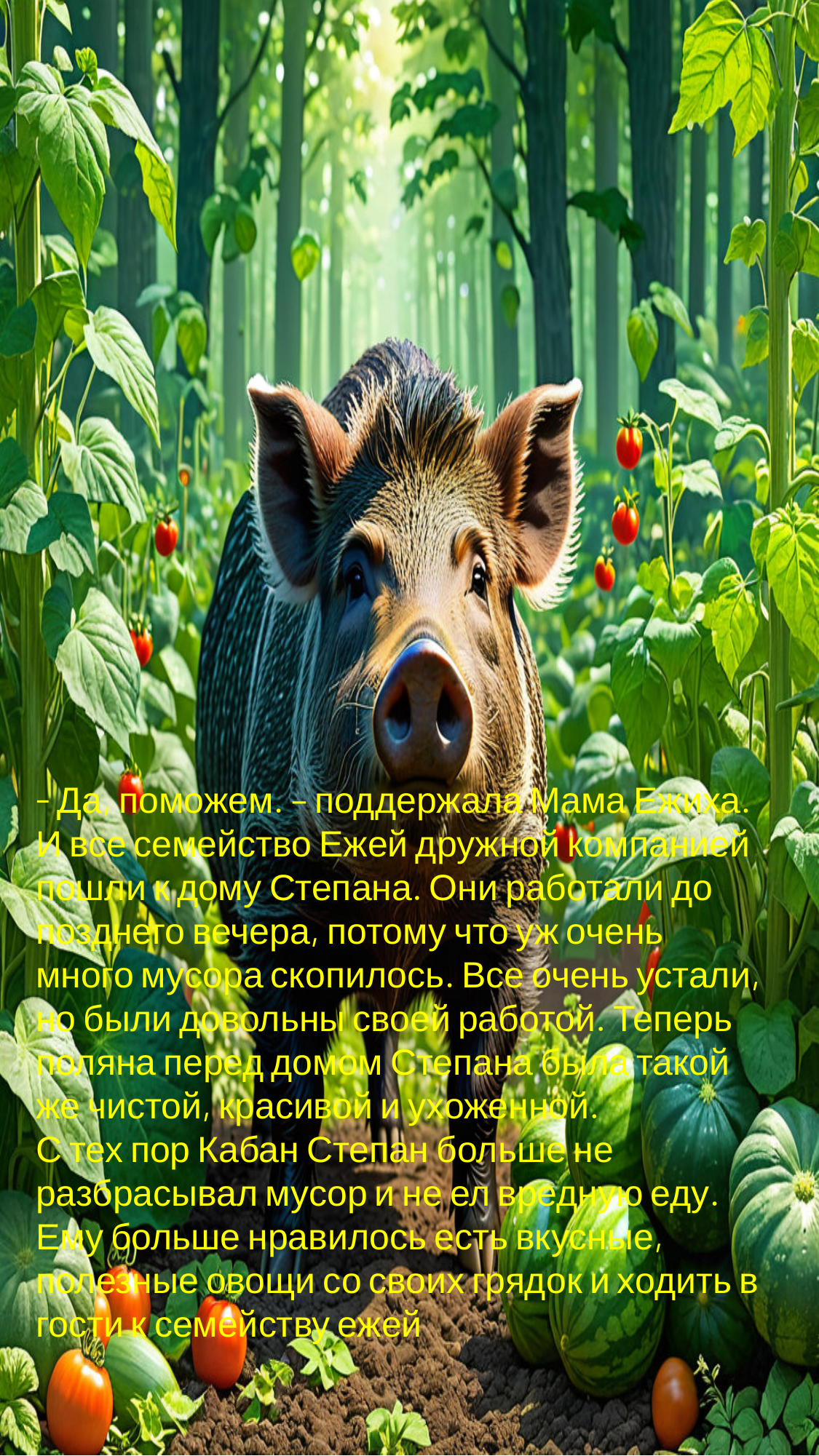

- Да, поможем. – поддержала Мама Ежиха.
И все семейство Ежей дружной компанией пошли к дому Степана. Они работали до позднего вечера, потому что уж очень много мусора скопилось. Все очень устали, но были довольны своей работой. Теперь поляна перед домом Степана была такой же чистой, красивой и ухоженной.
С тех пор Кабан Степан больше не разбрасывал мусор и не ел вредную еду. Ему больше нравилось есть вкусные, полезные овощи со своих грядок и ходить в гости к семейству ежей